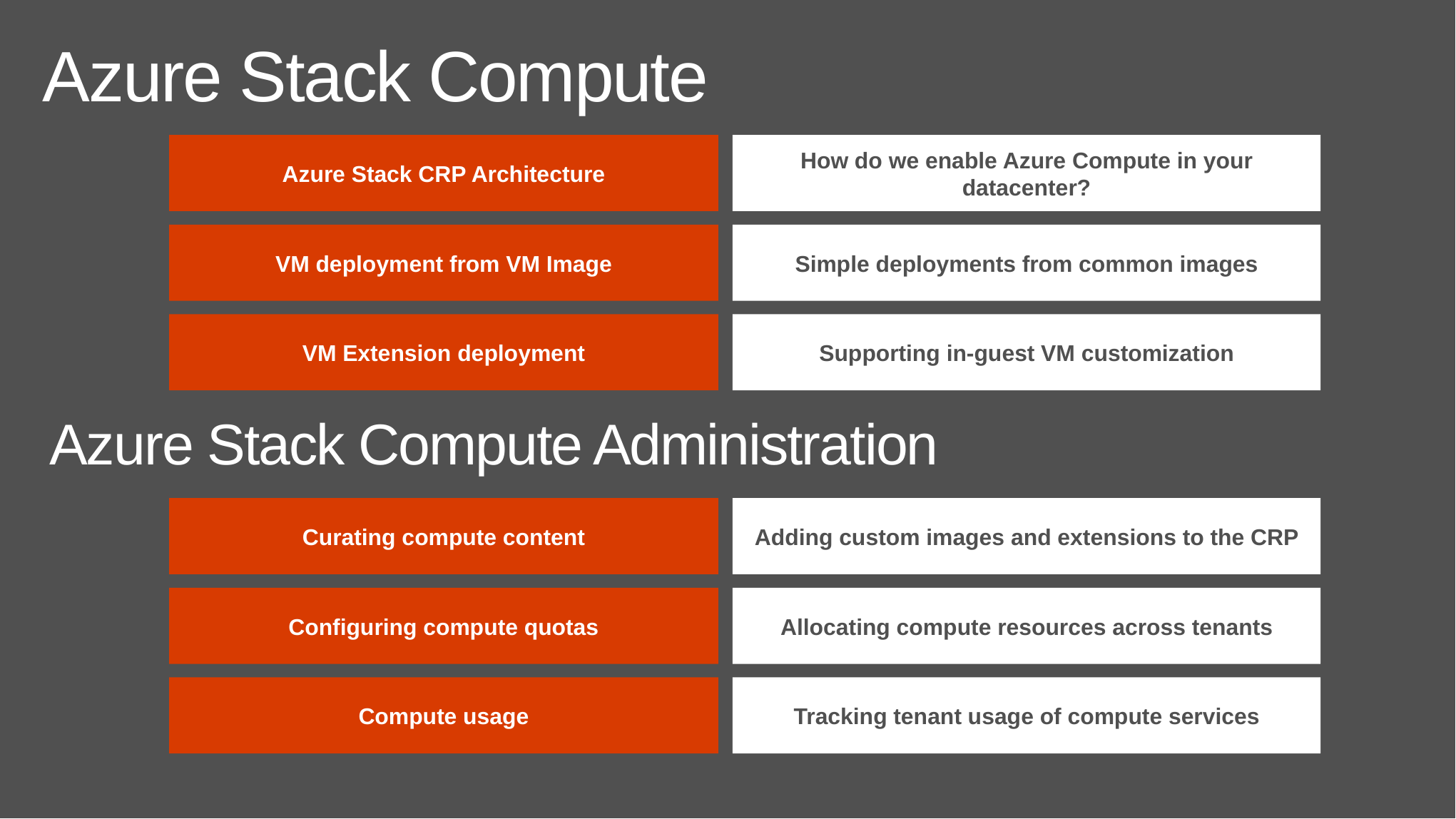

Azure Stack Compute
How do we enable Azure Compute in your datacenter?

Azure Stack CRP Architecture

Simple deployments from common images

VM deployment from VM Image

Supporting in-guest VM customization

VM Extension deployment

Azure Stack Compute Administration
Adding custom images and extensions to the CRP

Curating compute content

Allocating compute resources across tenants

Configuring compute quotas

Tracking tenant usage of compute services

Compute usage